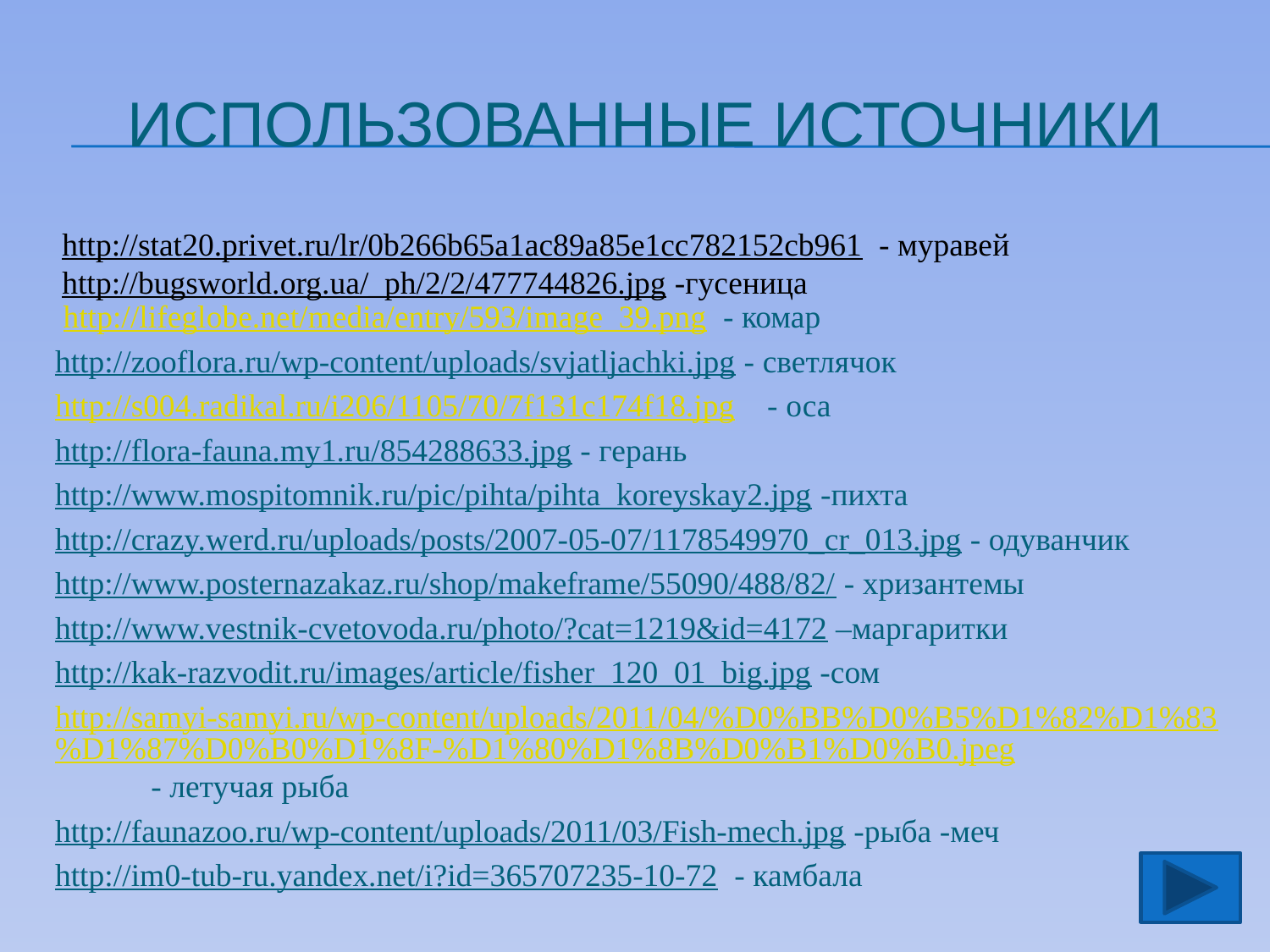

# Использованные источники

 http://lifeglobe.net/media/entry/593/image_39.png  - комар
http://zooflora.ru/wp-content/uploads/svjatljachki.jpg - светлячок
http://s004.radikal.ru/i206/1105/70/7f131c174f18.jpg    - оса
http://flora-fauna.my1.ru/854288633.jpg - герань
http://www.mospitomnik.ru/pic/pihta/pihta_koreyskay2.jpg -пихта
http://crazy.werd.ru/uploads/posts/2007-05-07/1178549970_cr_013.jpg - одуванчик
http://www.posternazakaz.ru/shop/makeframe/55090/488/82/ - хризантемы
http://www.vestnik-cvetovoda.ru/photo/?cat=1219&id=4172 –маргаритки
http://kak-razvodit.ru/images/article/fisher_120_01_big.jpg -сом
http://samyi-samyi.ru/wp-content/uploads/2011/04/%D0%BB%D0%B5%D1%82%D1%83%D1%87%D0%B0%D1%8F-%D1%80%D1%8B%D0%B1%D0%B0.jpeg      - летучая рыба
http://faunazoo.ru/wp-content/uploads/2011/03/Fish-mech.jpg -рыба -меч
http://im0-tub-ru.yandex.net/i?id=365707235-10-72  - камбала
http://stat20.privet.ru/lr/0b266b65a1ac89a85e1cc782152cb961  - муравей
http://bugsworld.org.ua/_ph/2/2/477744826.jpg -гусеница